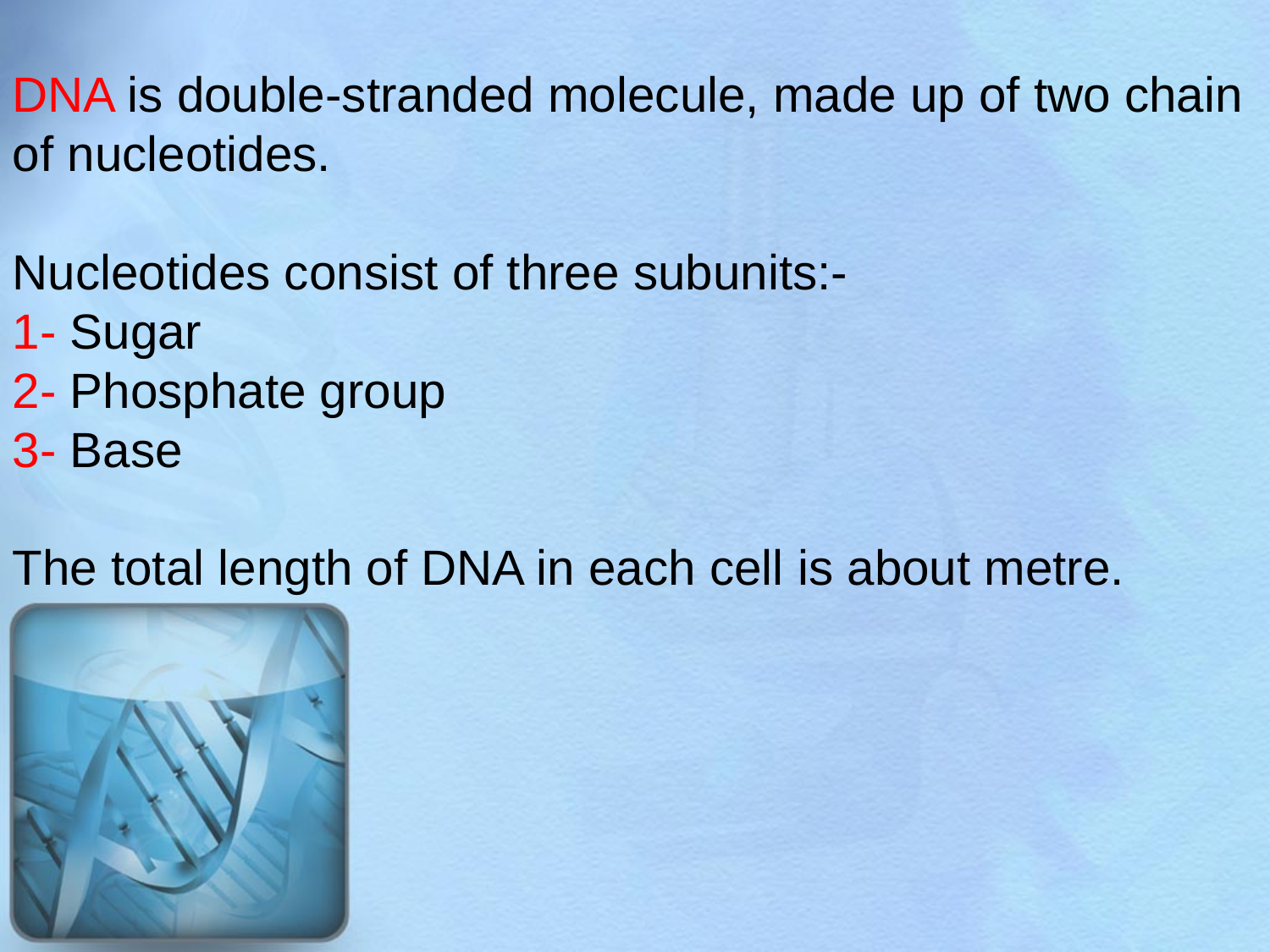

DNA is double-stranded molecule, made up of two chain of nucleotides.

Nucleotides consist of three subunits:-
1- Sugar
2- Phosphate group
3- Base

The total length of DNA in each cell is about metre.